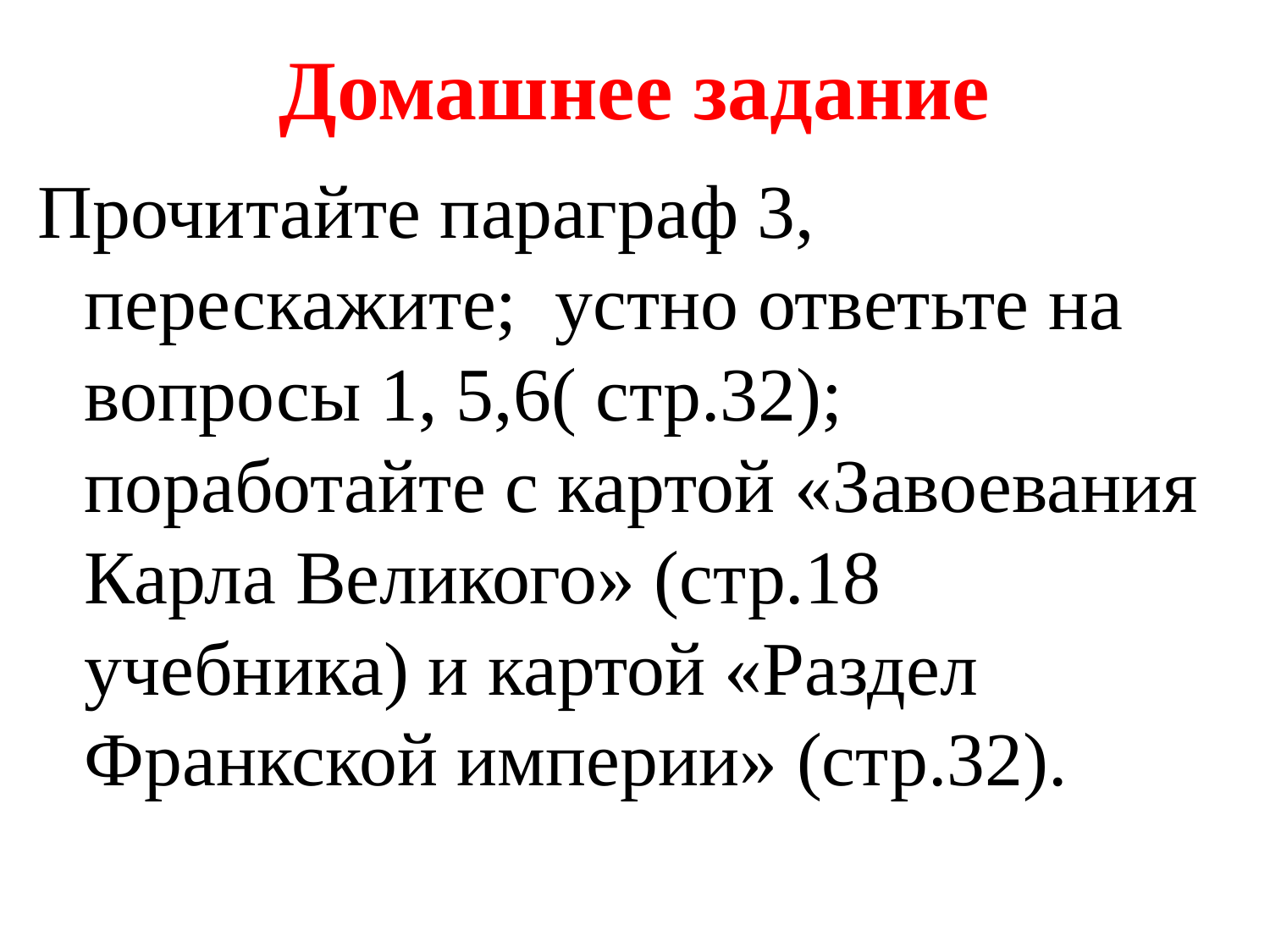

# Домашнее задание
Прочитайте параграф 3, перескажите;  устно ответьте на вопросы 1, 5,6( стр.32); поработайте с картой «Завоевания Карла Великого» (стр.18 учебника) и картой «Раздел Франкской империи» (стр.32).